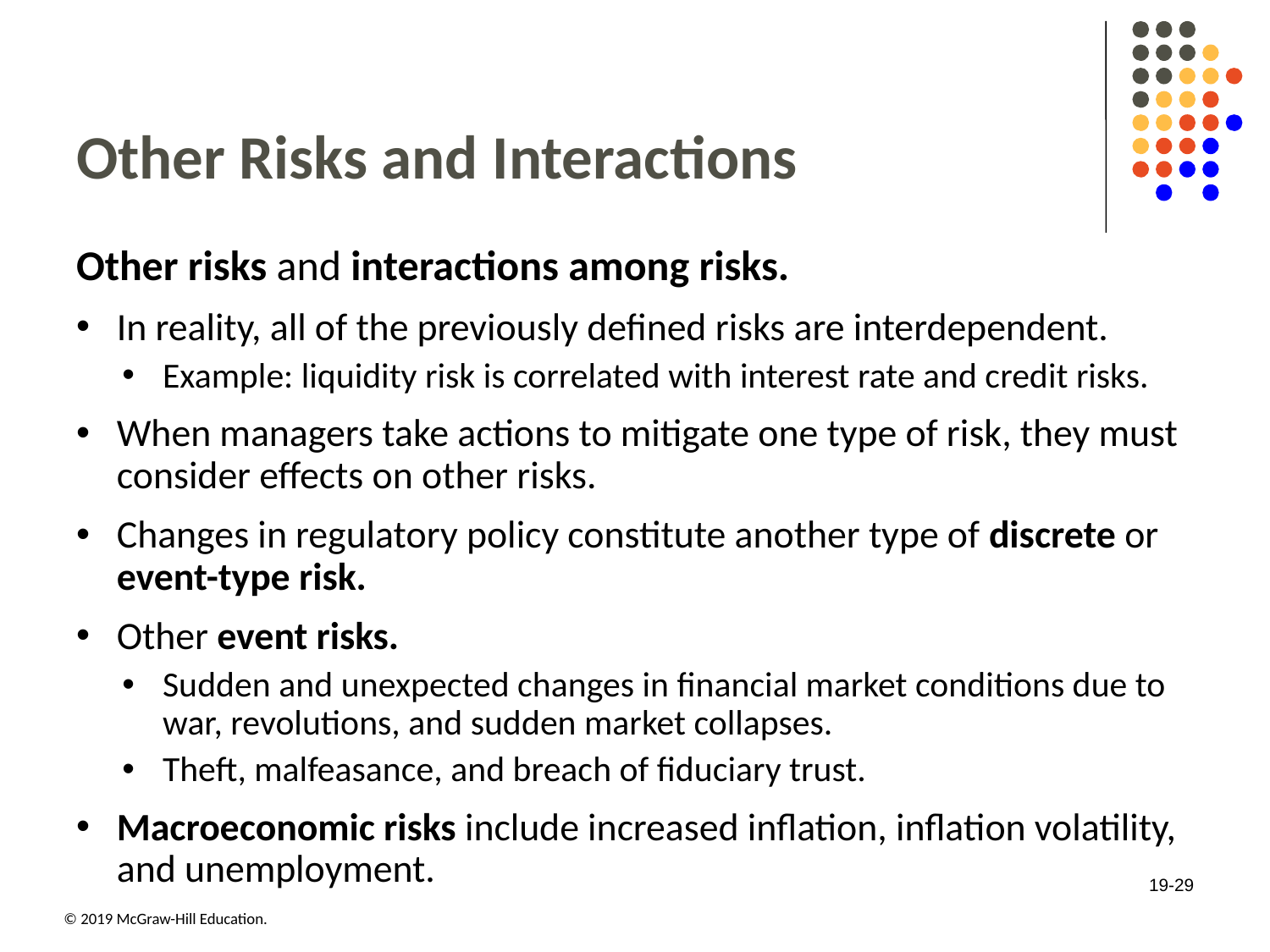

# Other Risks and Interactions
Other risks and interactions among risks.
In reality, all of the previously defined risks are interdependent.
Example: liquidity risk is correlated with interest rate and credit risks.
When managers take actions to mitigate one type of risk, they must consider effects on other risks.
Changes in regulatory policy constitute another type of discrete or event-type risk.
Other event risks.
Sudden and unexpected changes in financial market conditions due to war, revolutions, and sudden market collapses.
Theft, malfeasance, and breach of fiduciary trust.
Macroeconomic risks include increased inflation, inflation volatility, and unemployment.
19-29